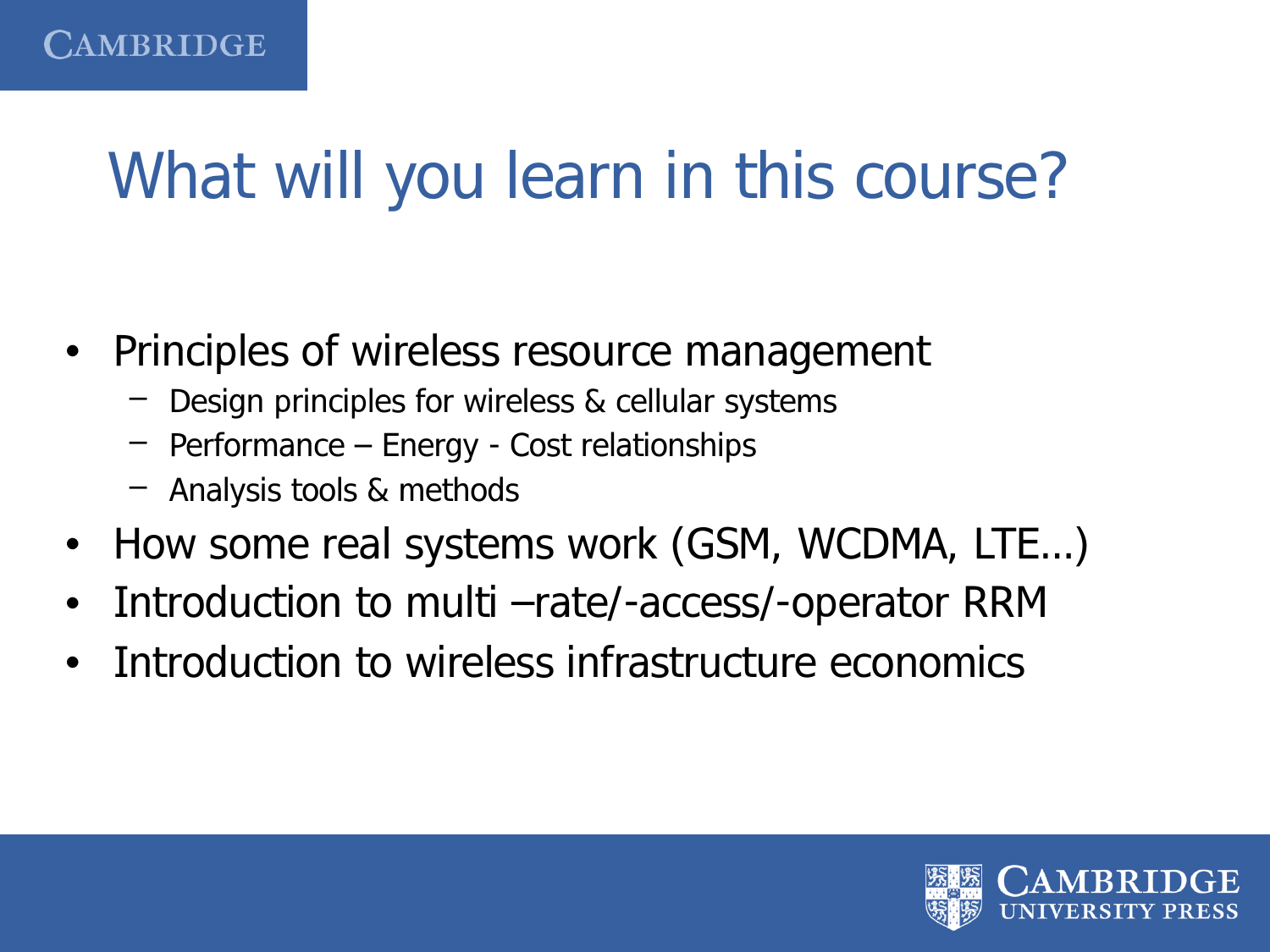

# What will you learn in this course?
Principles of wireless resource management
Design principles for wireless & cellular systems
Performance – Energy - Cost relationships
Analysis tools & methods
How some real systems work (GSM, WCDMA, LTE…)
Introduction to multi –rate/-access/-operator RRM
Introduction to wireless infrastructure economics